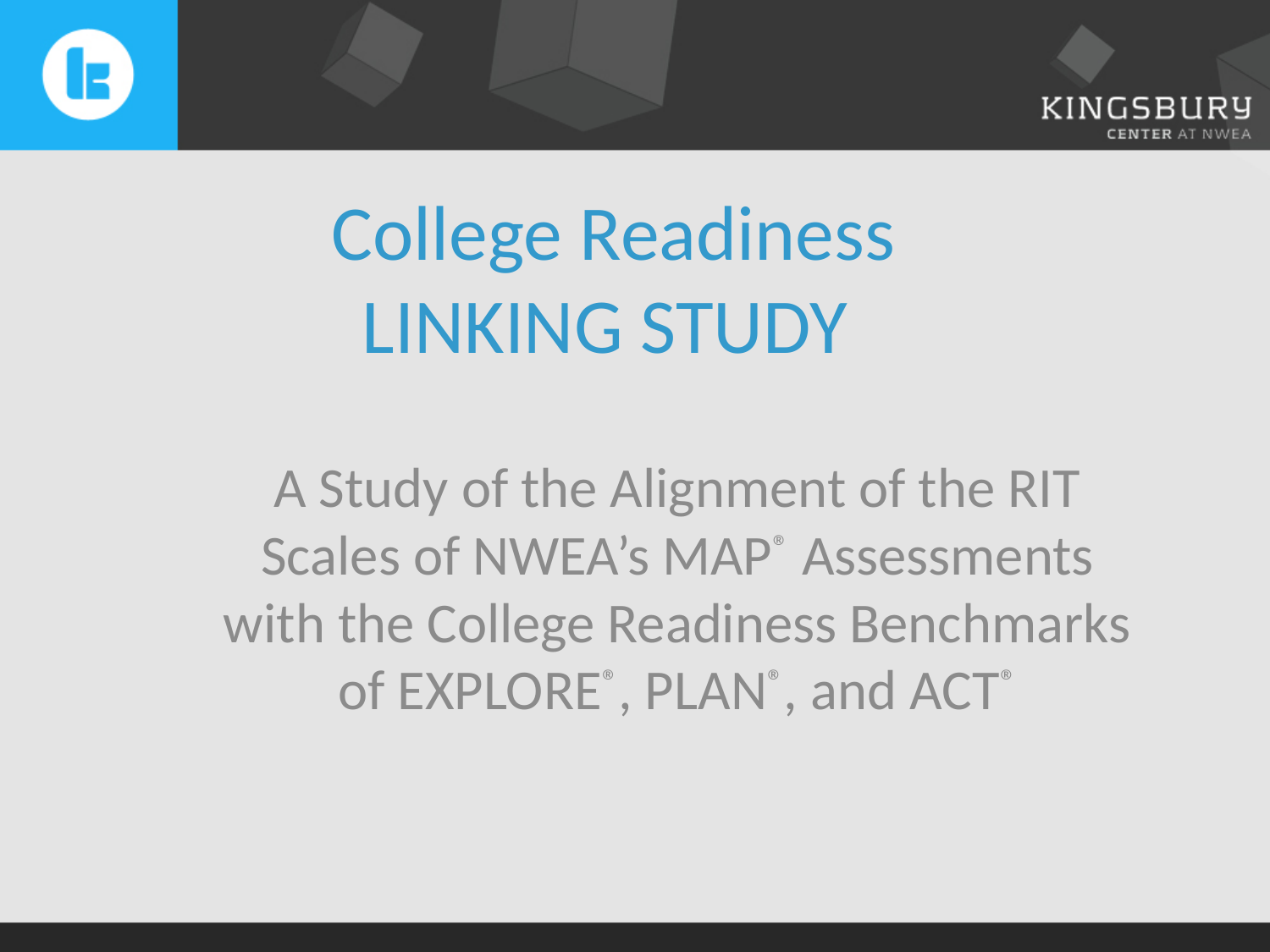

# College Readiness LINKING STUDY
A Study of the Alignment of the RIT Scales of NWEA’s MAP® Assessments with the College Readiness Benchmarks of EXPLORE®, PLAN®, and ACT®